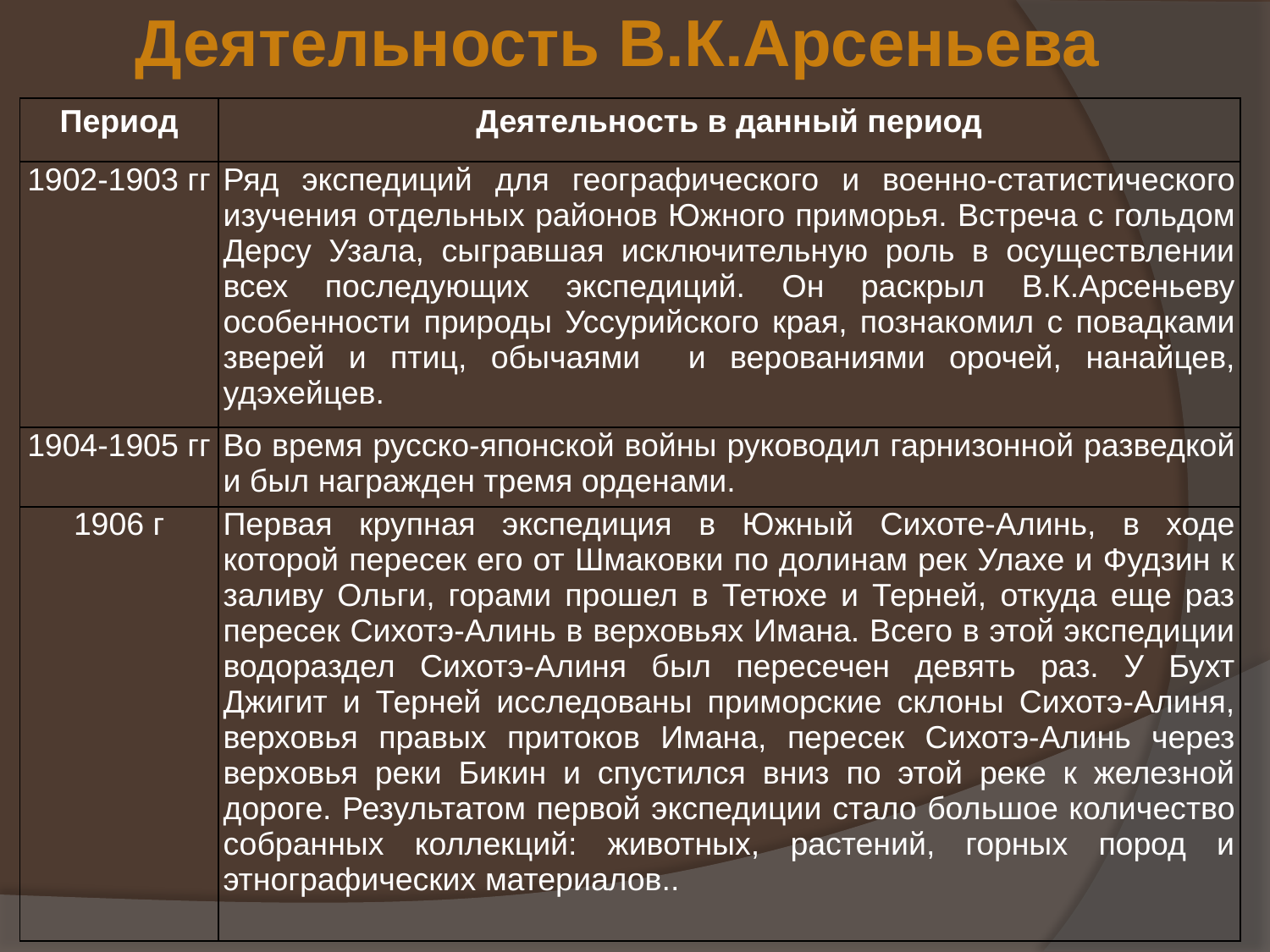

# Деятельность В.К.Арсеньева
| Период | Деятельность в данный период |
| --- | --- |
| 1902-1903 гг | Ряд экспедиций для географического и военно-статистического изучения отдельных районов Южного приморья. Встреча с гольдом Дерсу Узала, сыгравшая исключительную роль в осуществлении всех последующих экспедиций. Он раскрыл В.К.Арсеньеву особенности природы Уссурийского края, познакомил с повадками зверей и птиц, обычаями и верованиями орочей, нанайцев, удэхейцев. |
| 1904-1905 гг | Во время русско-японской войны руководил гарнизонной разведкой и был награжден тремя орденами. |
| 1906 г | Первая крупная экспедиция в Южный Сихоте-Алинь, в ходе которой пересек его от Шмаковки по долинам рек Улахе и Фудзин к заливу Ольги, горами прошел в Тетюхе и Терней, откуда еще раз пересек Сихотэ-Алинь в верховьях Имана. Всего в этой экспедиции водораздел Сихотэ-Алиня был пересечен девять раз. У Бухт Джигит и Терней исследованы приморские склоны Сихотэ-Алиня, верховья правых притоков Имана, пересек Сихотэ-Алинь через верховья реки Бикин и спустился вниз по этой реке к железной дороге. Результатом первой экспедиции стало большое количество собранных коллекций: животных, растений, горных пород и этнографических материалов.. |